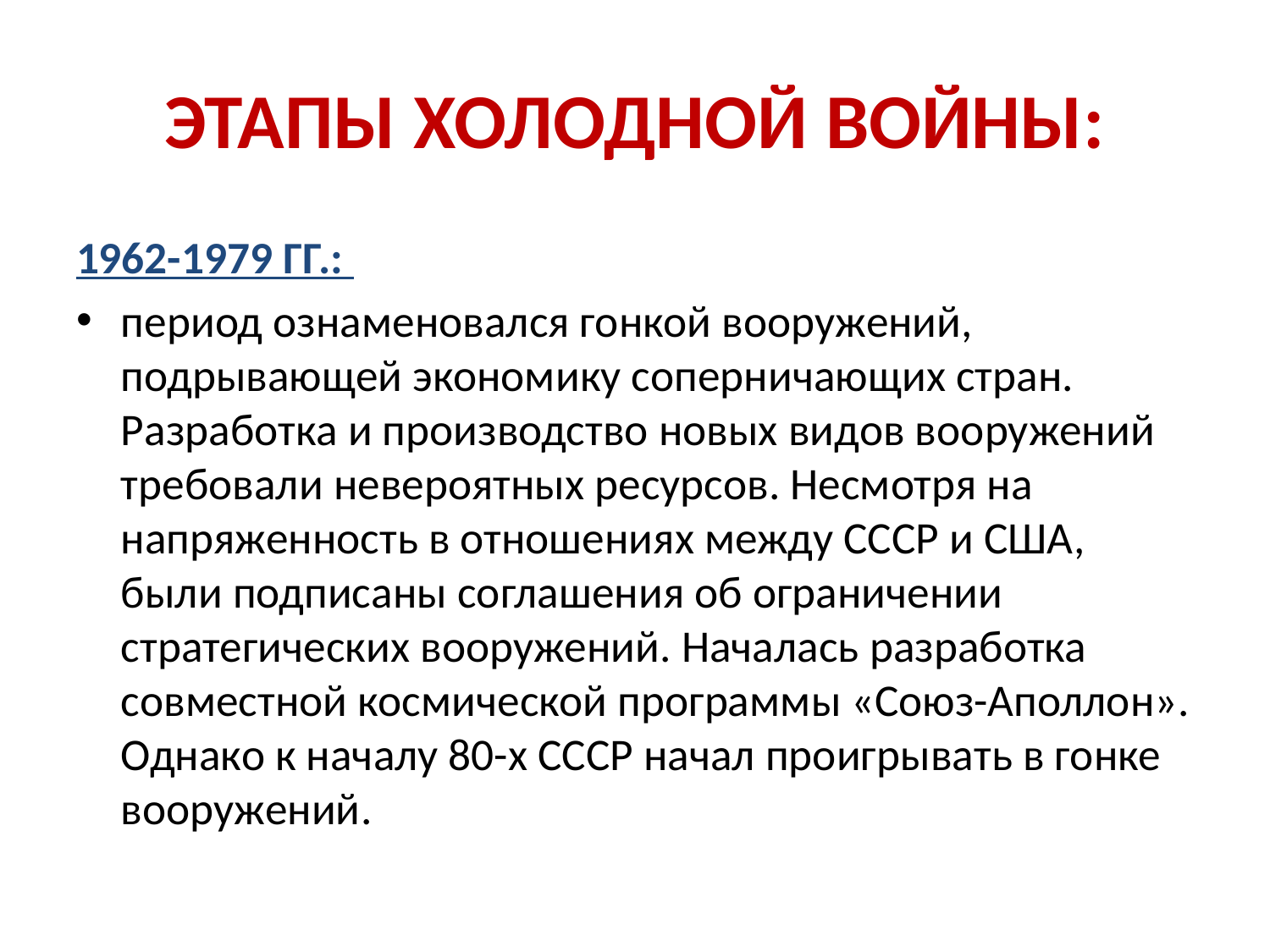

# ЭТАПЫ ХОЛОДНОЙ ВОЙНЫ:
1962-1979 ГГ.:
период ознаменовался гонкой вооружений, подрывающей экономику соперничающих стран. Разработка и производство новых видов вооружений требовали невероятных ресурсов. Несмотря на напряженность в отношениях между СССР и США, были подписаны соглашения об ограничении стратегических вооружений. Началась разработка совместной космической программы «Союз-Аполлон». Однако к началу 80-х СССР начал проигрывать в гонке вооружений.